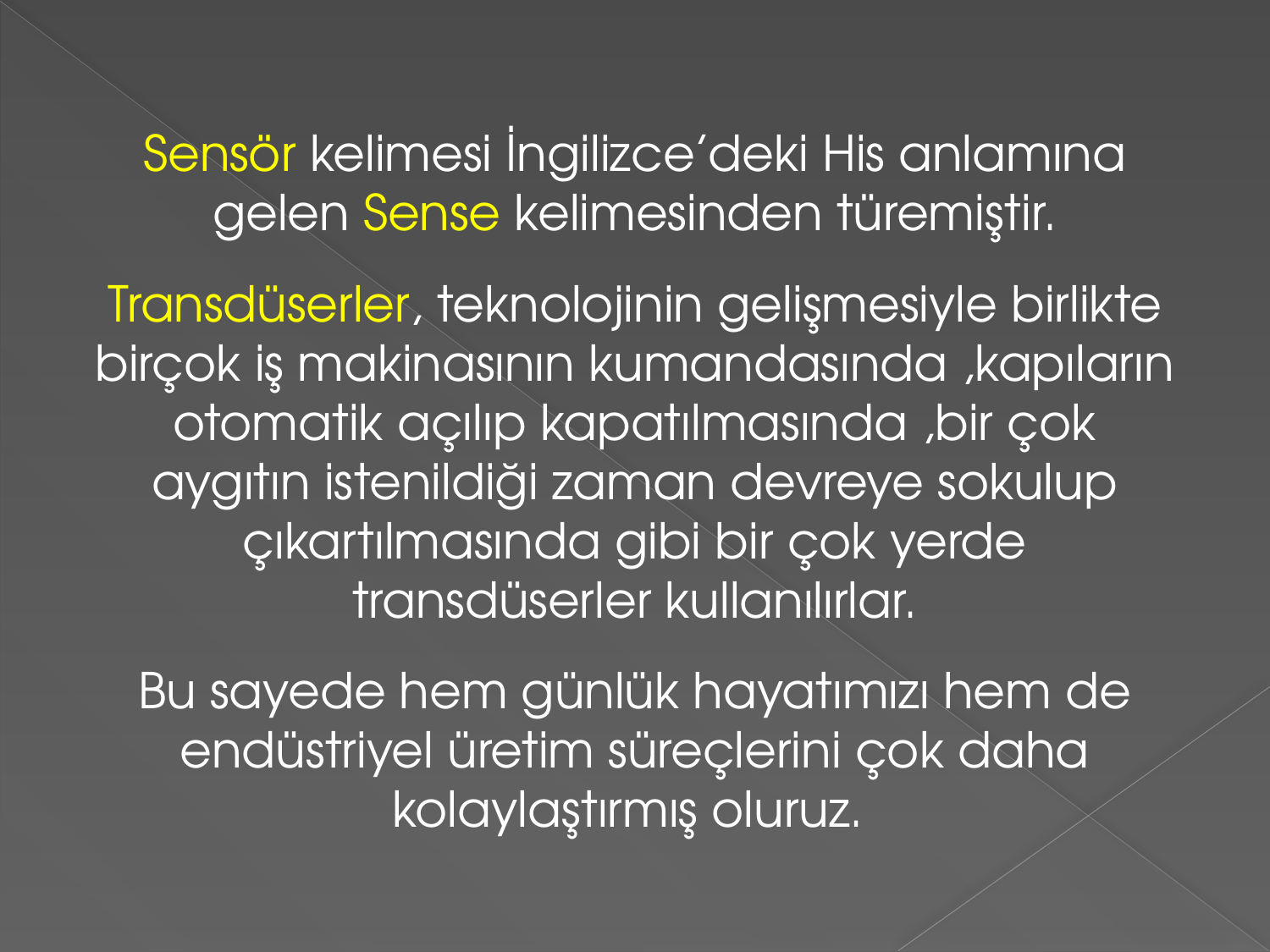

Sensör kelimesi İngilizce’deki His anlamına gelen Sense kelimesinden türemiştir.
Transdüserler, teknolojinin gelişmesiyle birlikte birçok iş makinasının kumandasında ,kapıların otomatik açılıp kapatılmasında ,bir çok aygıtın istenildiği zaman devreye sokulup çıkartılmasında gibi bir çok yerde transdüserler kullanılırlar.
Bu sayede hem günlük hayatımızı hem de endüstriyel üretim süreçlerini çok daha kolaylaştırmış oluruz.